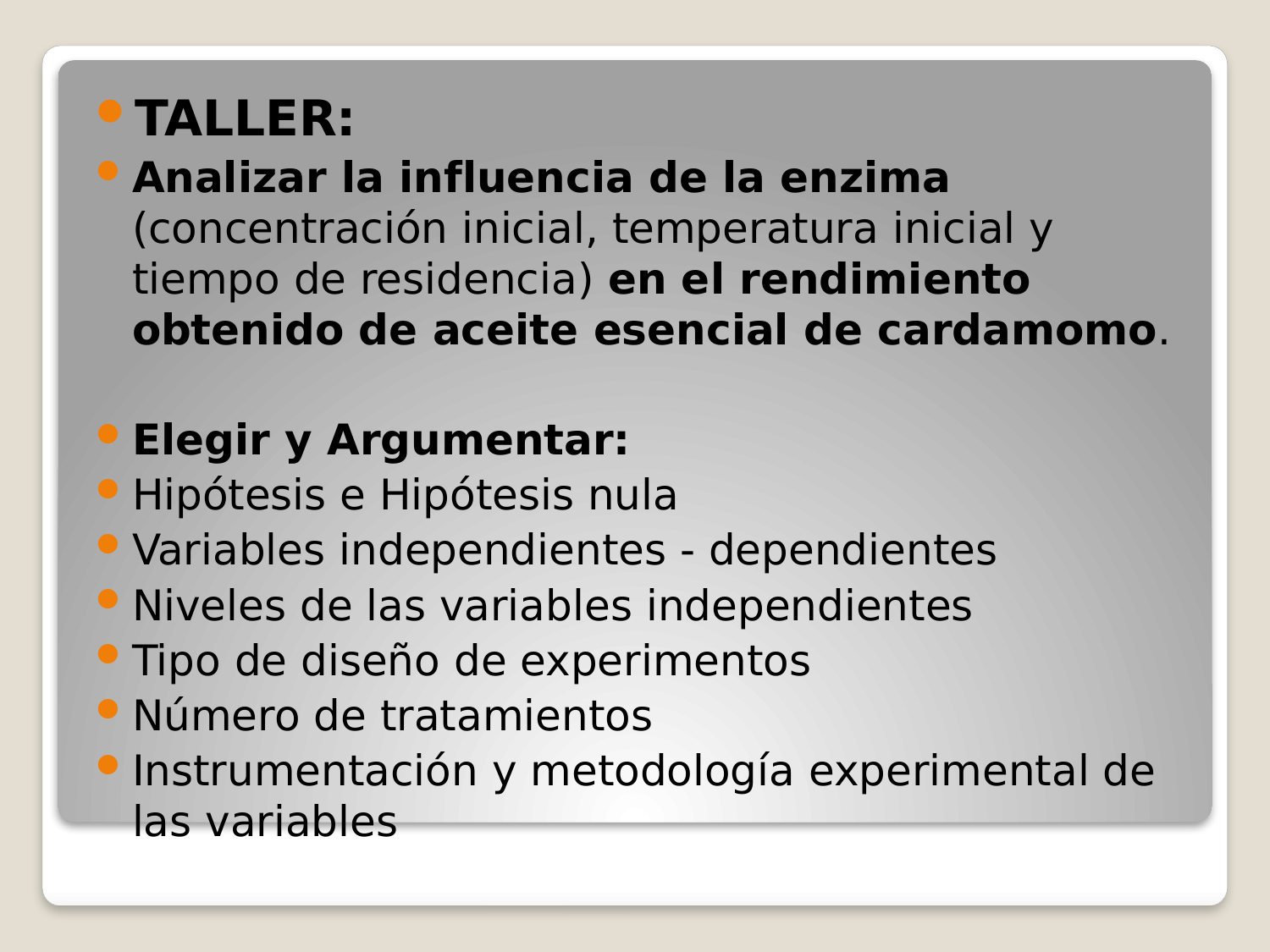

TALLER:
Analizar la influencia de la enzima (concentración inicial, temperatura inicial y tiempo de residencia) en el rendimiento obtenido de aceite esencial de cardamomo.

Elegir y Argumentar:
Hipótesis e Hipótesis nula
Variables independientes - dependientes
Niveles de las variables independientes
Tipo de diseño de experimentos
Número de tratamientos
Instrumentación y metodología experimental de las variables